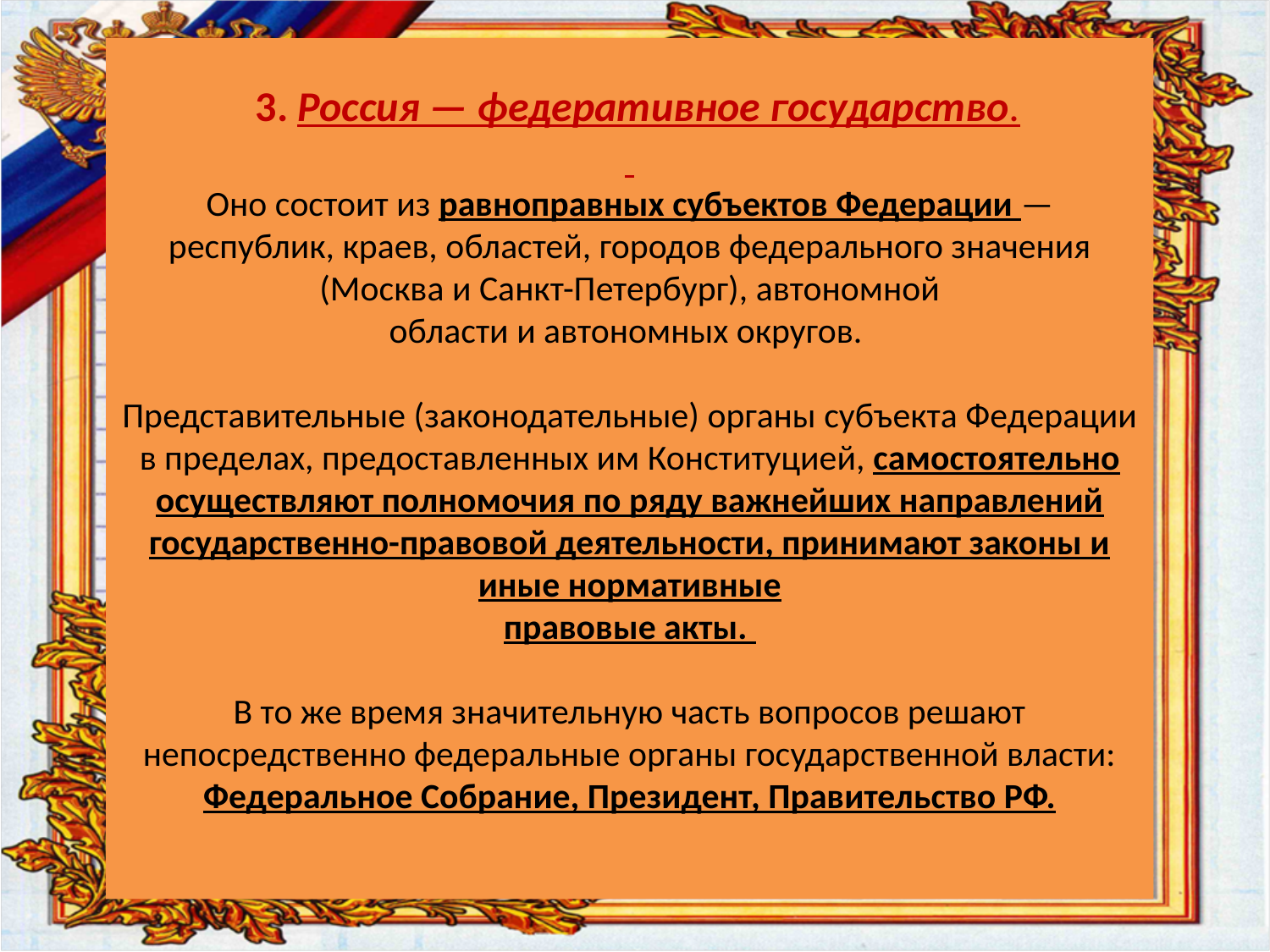

# 3. Россия — федеративное государство. Оно состоит из равноправных субъектов Федерации — республик, краев, областей, городов федерального значения (Москва и Санкт-Петербург), автономной области и автономных округов. Представительные (законодательные) органы субъекта Федерации в пределах, предоставленных им Конституцией, самостоятельно осуществляют полномочия по ряду важнейших направлений государственно-правовой деятельности, принимают законы и иные нормативные правовые акты. В то же время значительную часть вопросов решают непосредственно федеральные органы государственной власти: Федеральное Собрание, Президент, Правительство РФ.